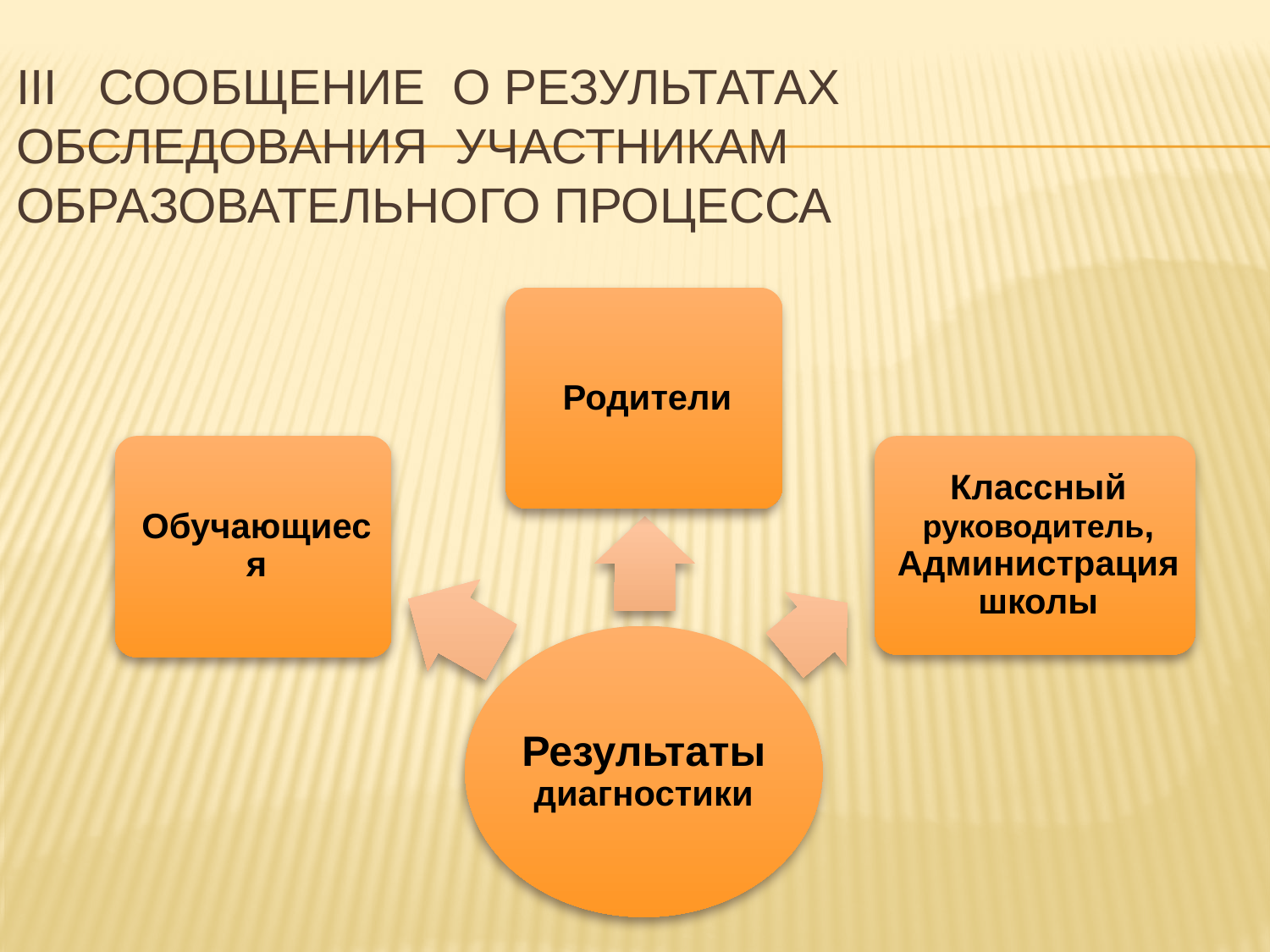

# III   сообщение  о результатах обследования  участникам образовательного процесса
Результаты диагностики
Обучающиеся
Родители
Классный руководитель, Администрация школы